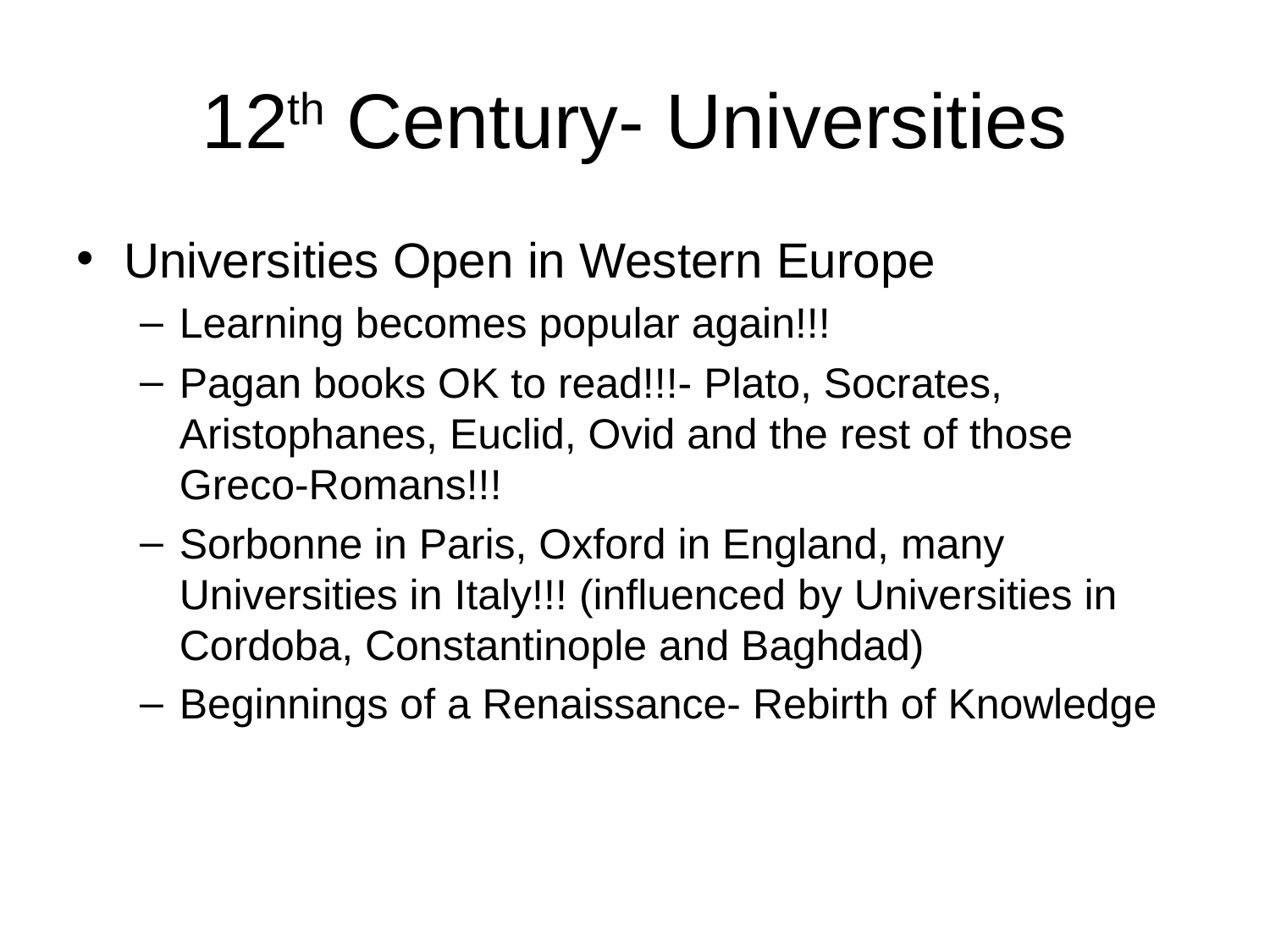

# 12th Century- Universities
Universities Open in Western Europe
Learning becomes popular again!!!
Pagan books OK to read!!!- Plato, Socrates, Aristophanes, Euclid, Ovid and the rest of those Greco-Romans!!!
Sorbonne in Paris, Oxford in England, many Universities in Italy!!! (influenced by Universities in Cordoba, Constantinople and Baghdad)
Beginnings of a Renaissance- Rebirth of Knowledge